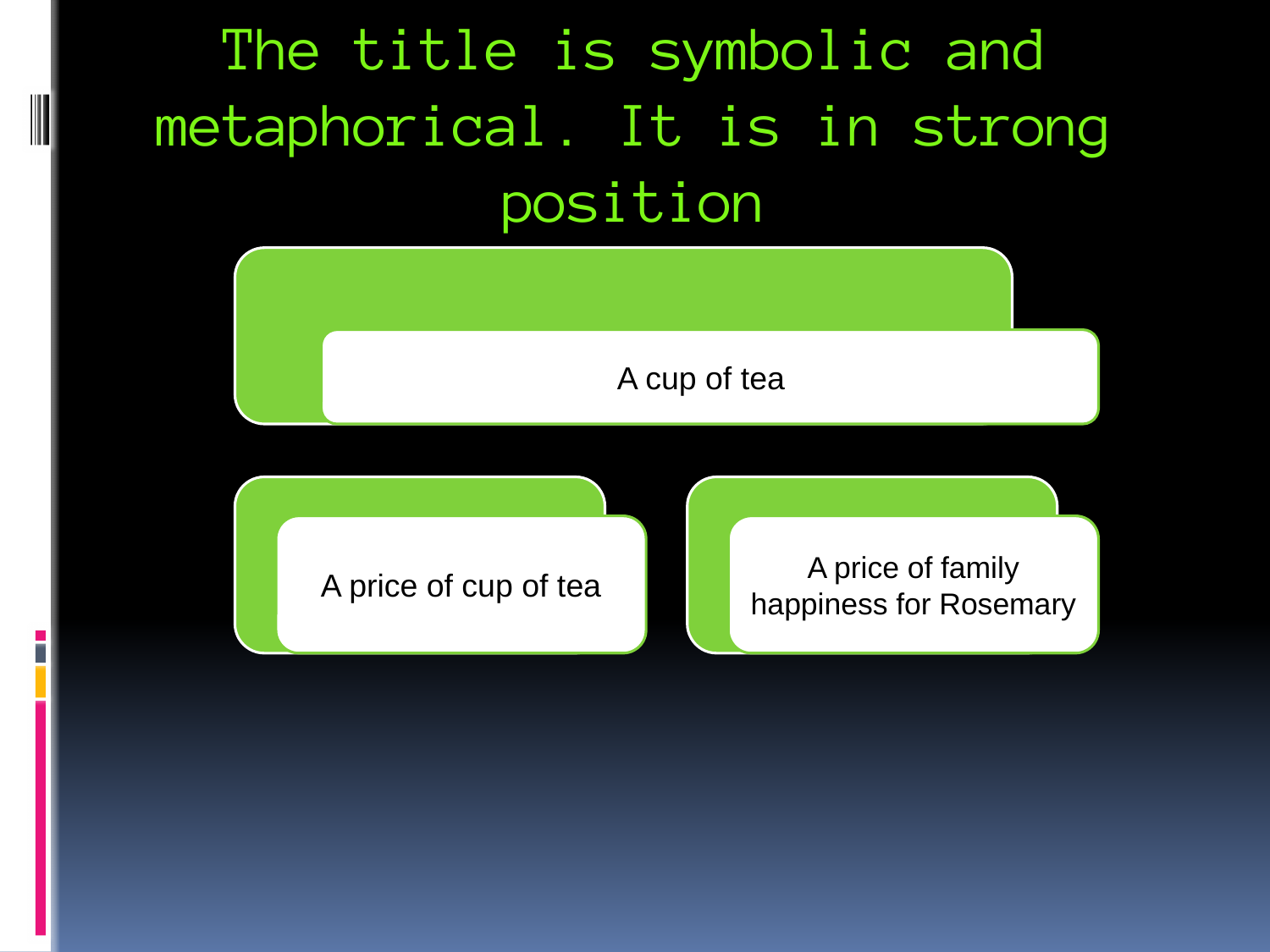

# The title is symbolic and metaphorical. It is in strong position
A price of family happiness for Rosemary
A price of cup of tea
A cup of tea